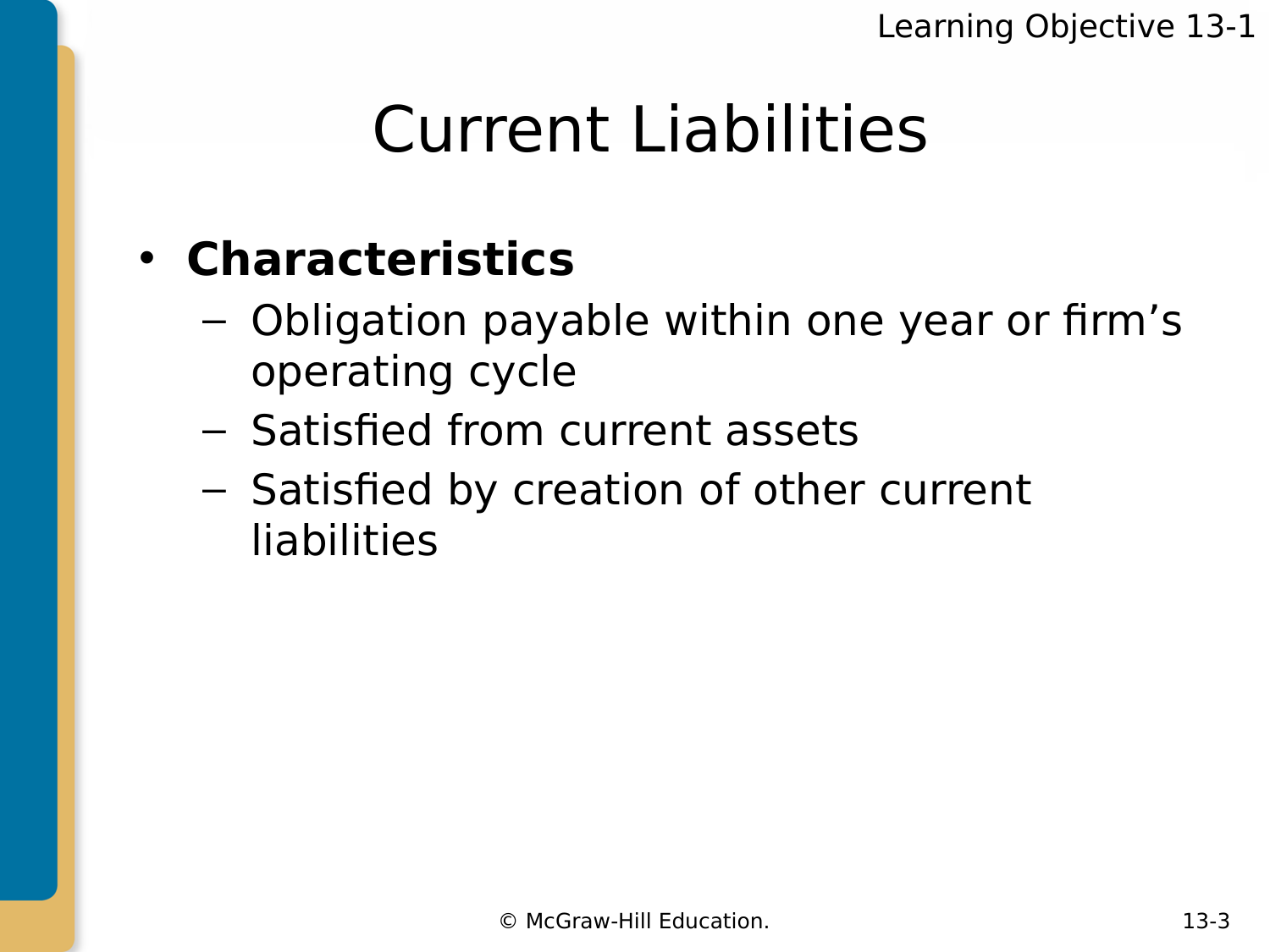

Learning Objective 13-1
# Current Liabilities
Characteristics
Obligation payable within one year or firm’s operating cycle
Satisfied from current assets
Satisfied by creation of other current liabilities